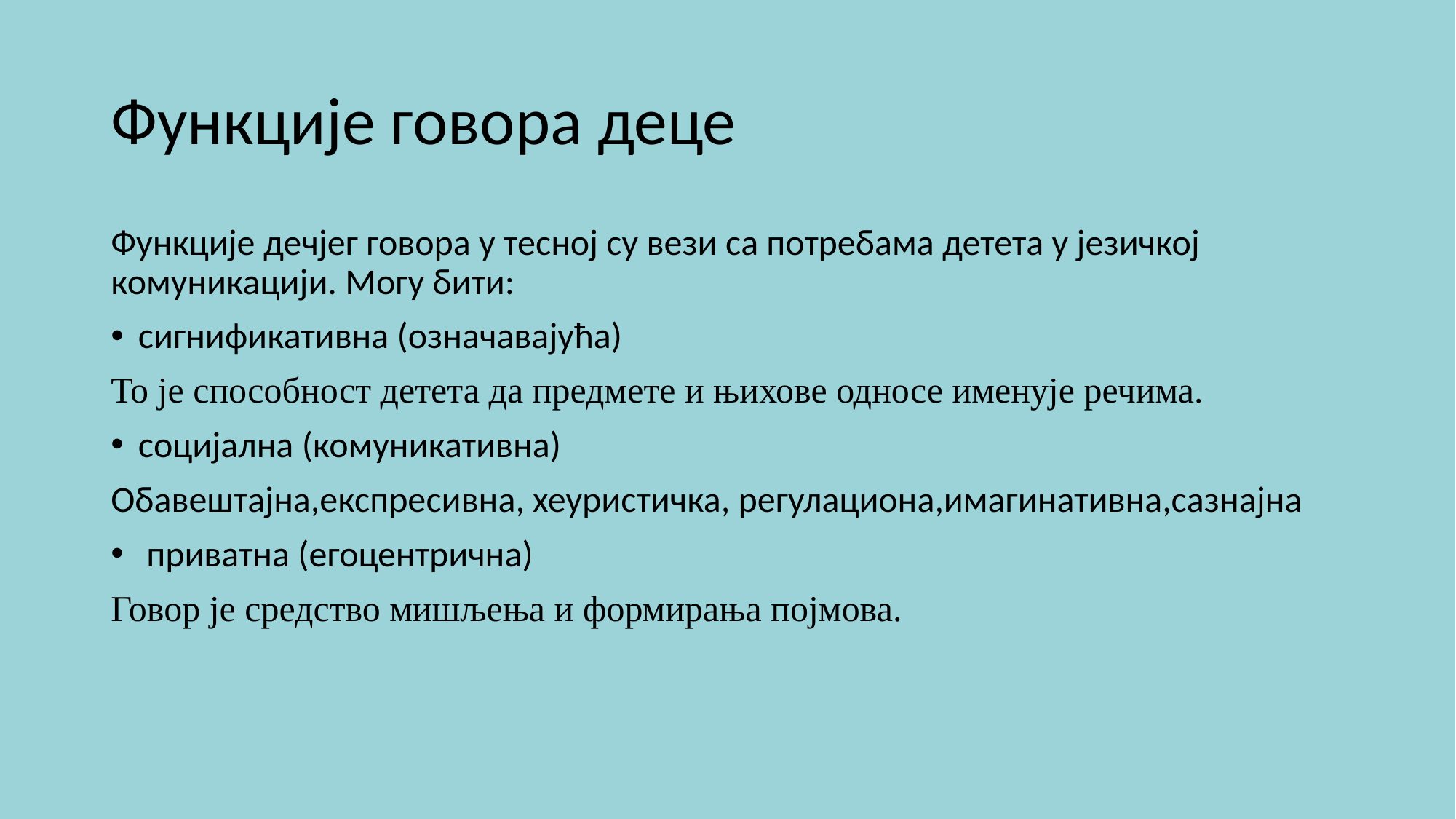

# Функције говора деце
Функције дечјег говора у тесној су вези са потребама детета у језичкој комуникацији. Могу бити:
сигнификативна (означавајућа)
То је способност детета да предмете и њихове односе именује речима.
социјална (комуникативна)
Обавештајна,експресивна, хеуристичка, регулациона,имагинативна,сазнајна
 приватна (егоцентрична)
Говор је средство мишљења и формирања појмова.